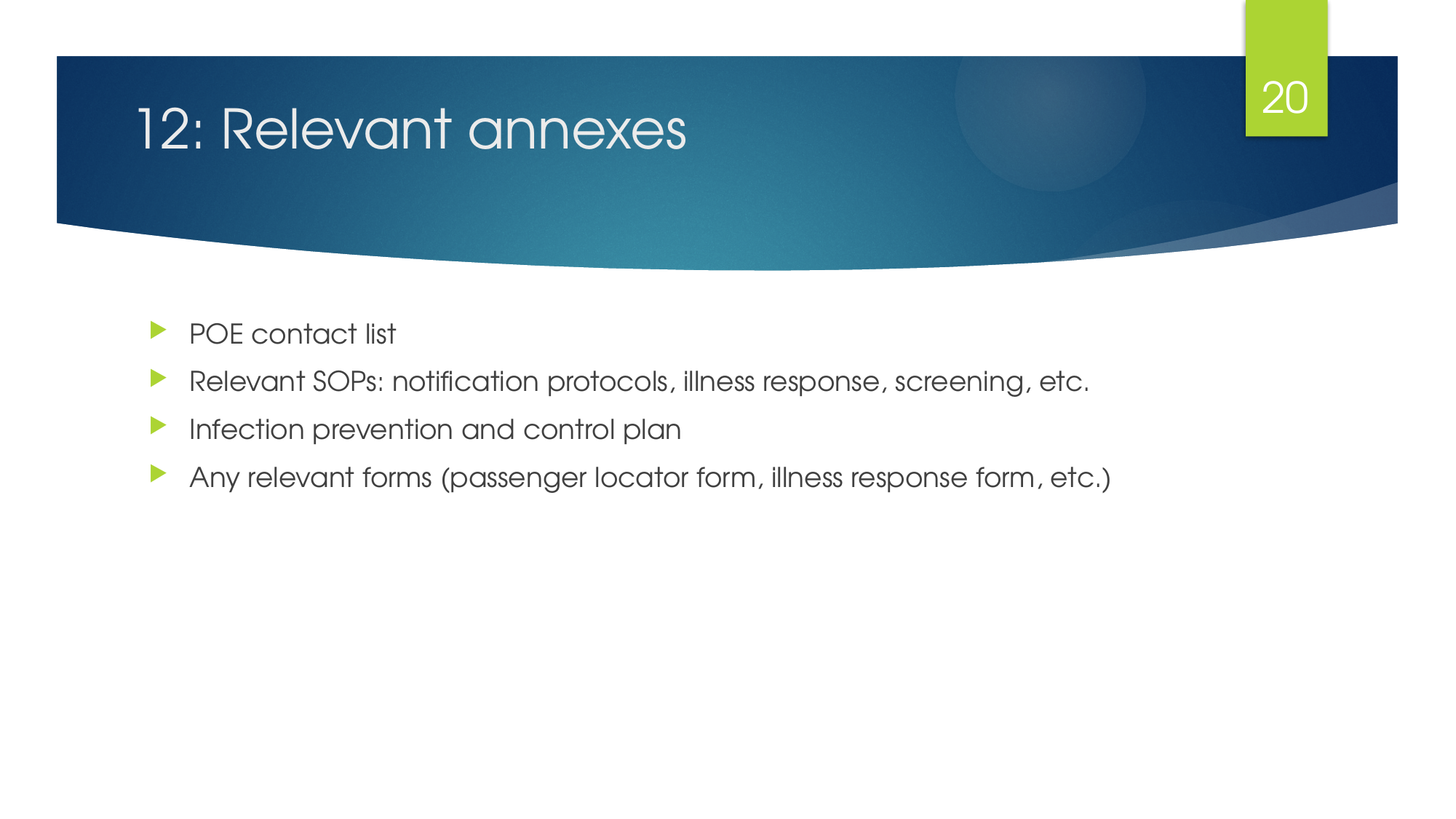

20
# 12: Relevant annexes
POE contact list
Relevant SOPs: notification protocols, illness response, screening, etc.
Infection prevention and control plan
Any relevant forms (passenger locator form, illness response form, etc.)